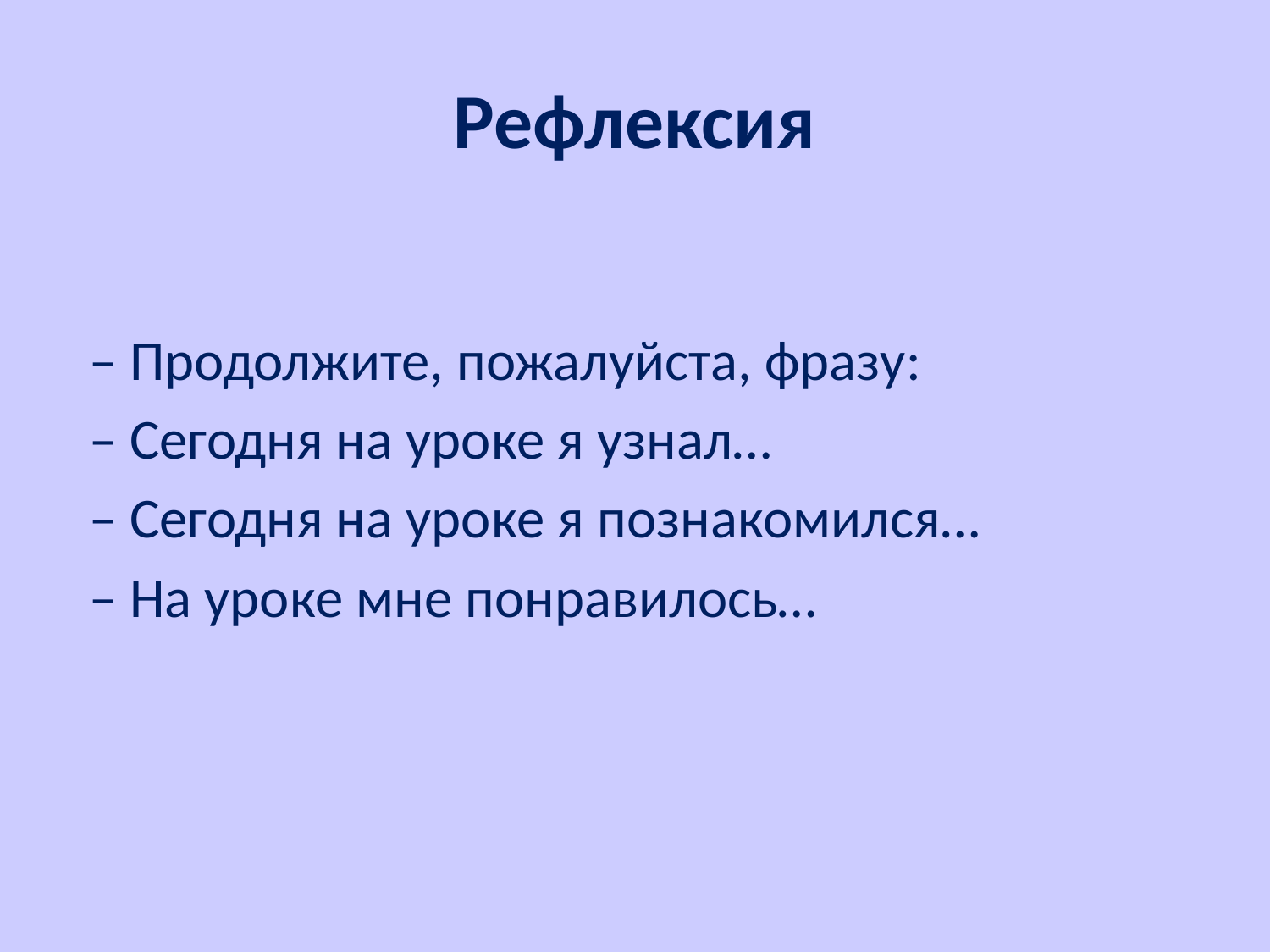

# Рефлексия
 – Продолжите, пожалуйста, фразу:
 – Сегодня на уроке я узнал…
 – Сегодня на уроке я познакомился…
 – На уроке мне понравилось…